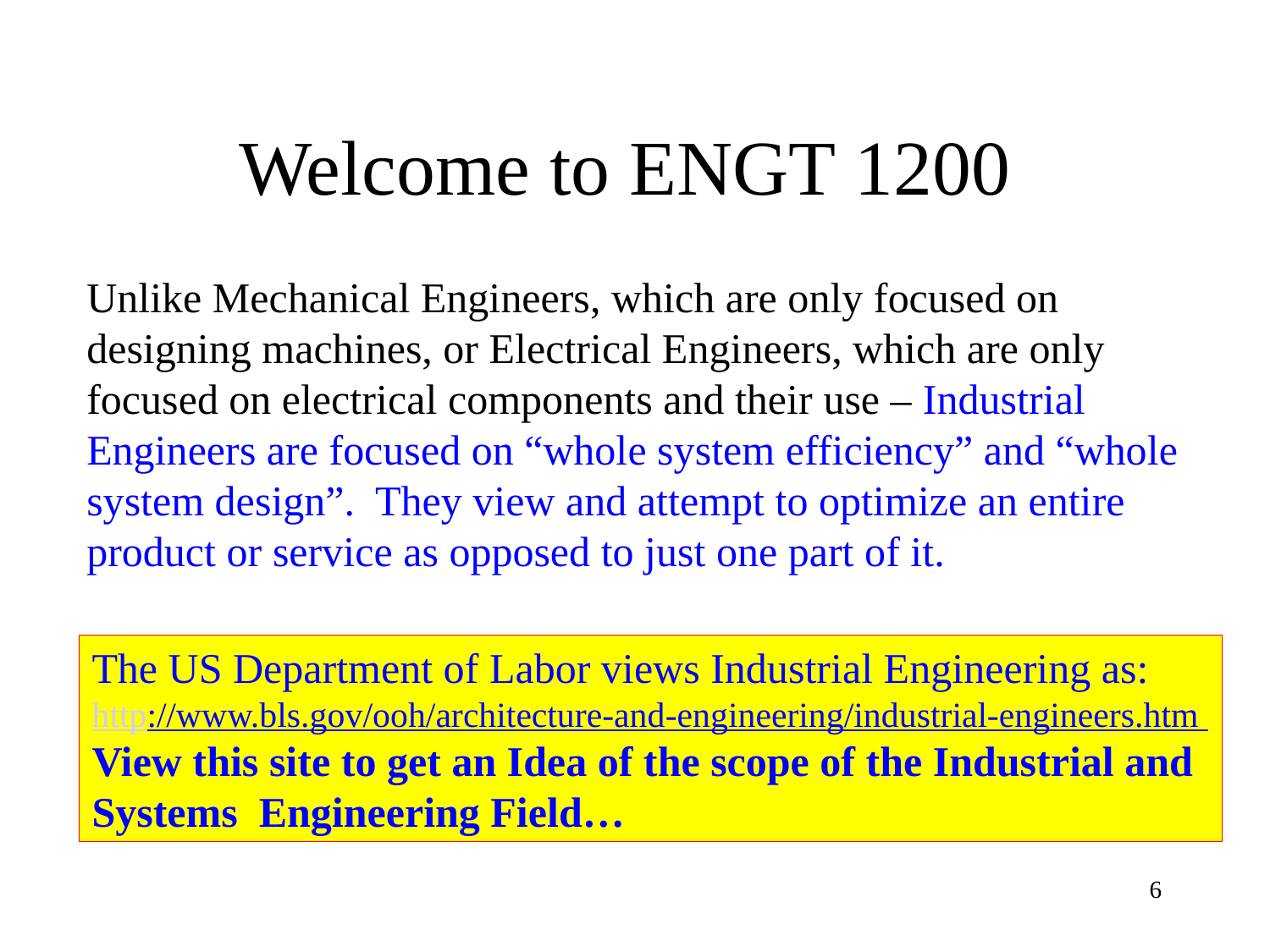

# Welcome to ENGT 1200
Unlike Mechanical Engineers, which are only focused on designing machines, or Electrical Engineers, which are only focused on electrical components and their use – Industrial Engineers are focused on “whole system efficiency” and “whole system design”.  They view and attempt to optimize an entire product or service as opposed to just one part of it.
The US Department of Labor views Industrial Engineering as:
http://www.bls.gov/ooh/architecture-and-engineering/industrial-engineers.htm
View this site to get an Idea of the scope of the Industrial and Systems  Engineering Field…
6